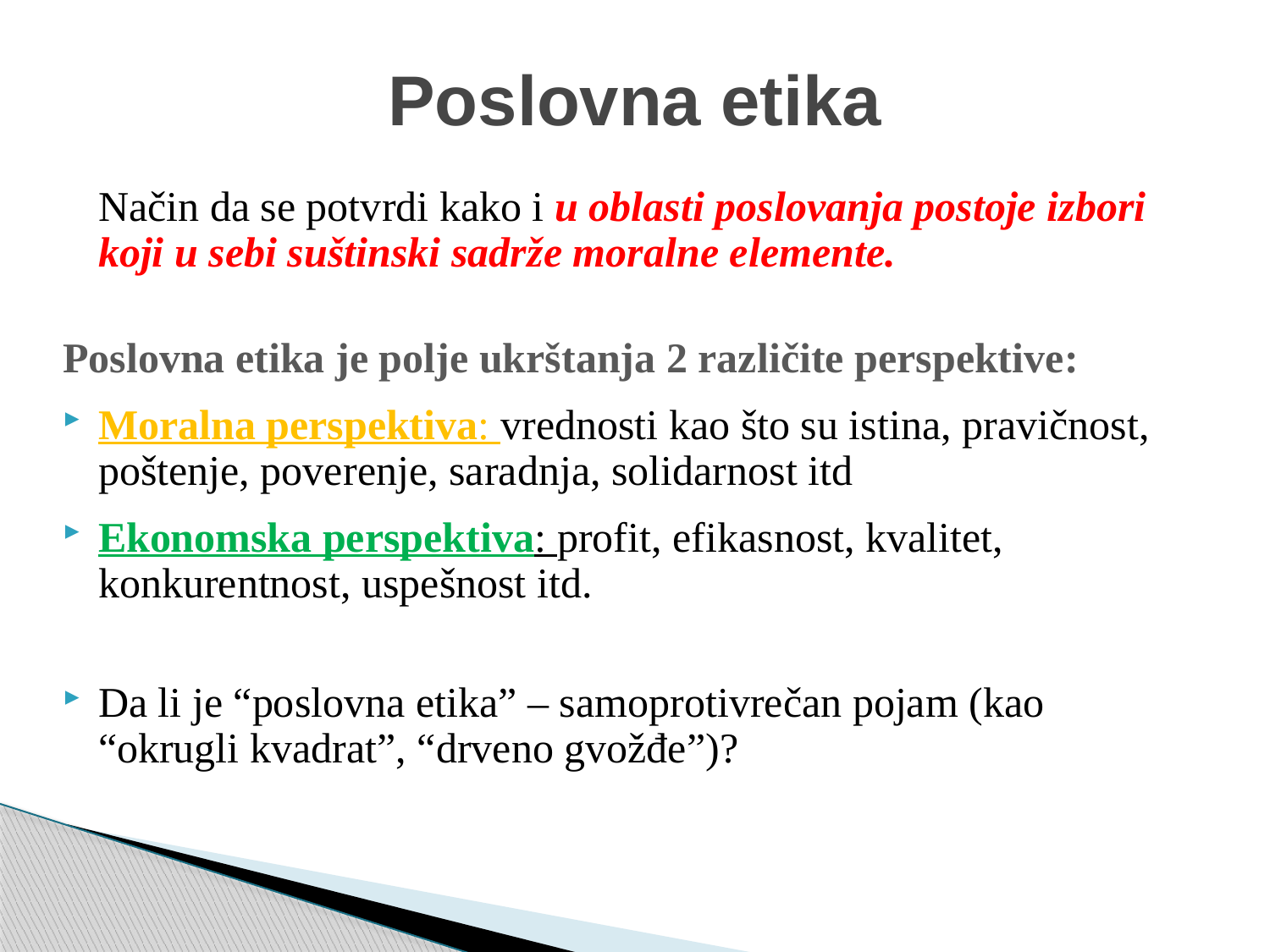

# Poslovna etika
	Način da se potvrdi kako i u oblasti poslovanja postoje izbori koji u sebi suštinski sadrže moralne elemente.

Poslovna etika je polje ukrštanja 2 različite perspektive:
Moralna perspektiva: vrednosti kao što su istina, pravičnost, poštenje, poverenje, saradnja, solidarnost itd
Ekonomska perspektiva: profit, efikasnost, kvalitet, konkurentnost, uspešnost itd.

Da li je “poslovna etika” – samoprotivrečan pojam (kao “okrugli kvadrat”, “drveno gvožđe”)?